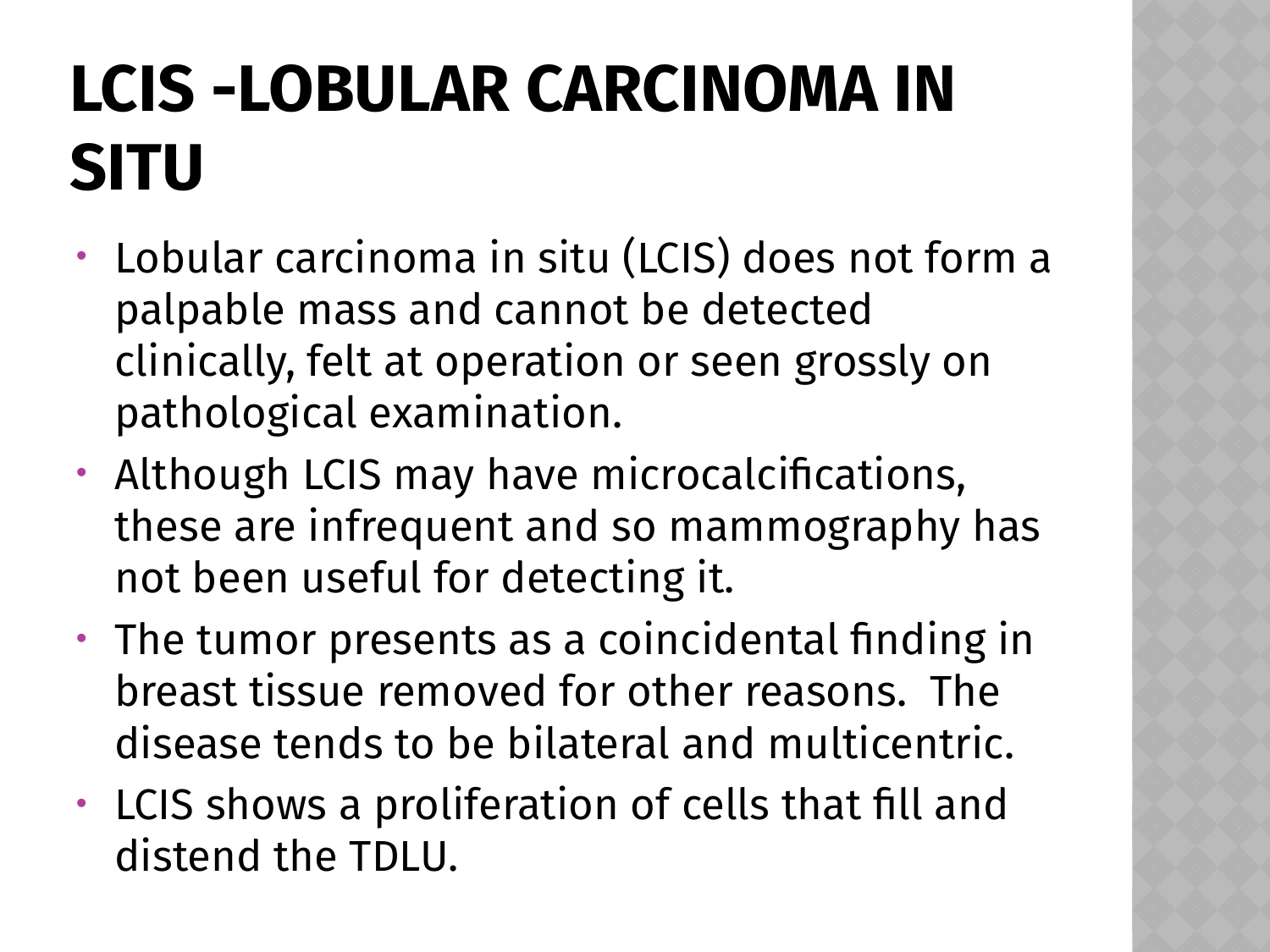

# LCIS -Lobular Carcinoma in Situ
Lobular carcinoma in situ (LCIS) does not form a palpable mass and cannot be detected clinically, felt at operation or seen grossly on pathological examination.
Although LCIS may have microcalcifications, these are infrequent and so mammography has not been useful for detecting it.
The tumor presents as a coincidental finding in breast tissue removed for other reasons.  The disease tends to be bilateral and multicentric.
LCIS shows a proliferation of cells that fill and distend the TDLU.